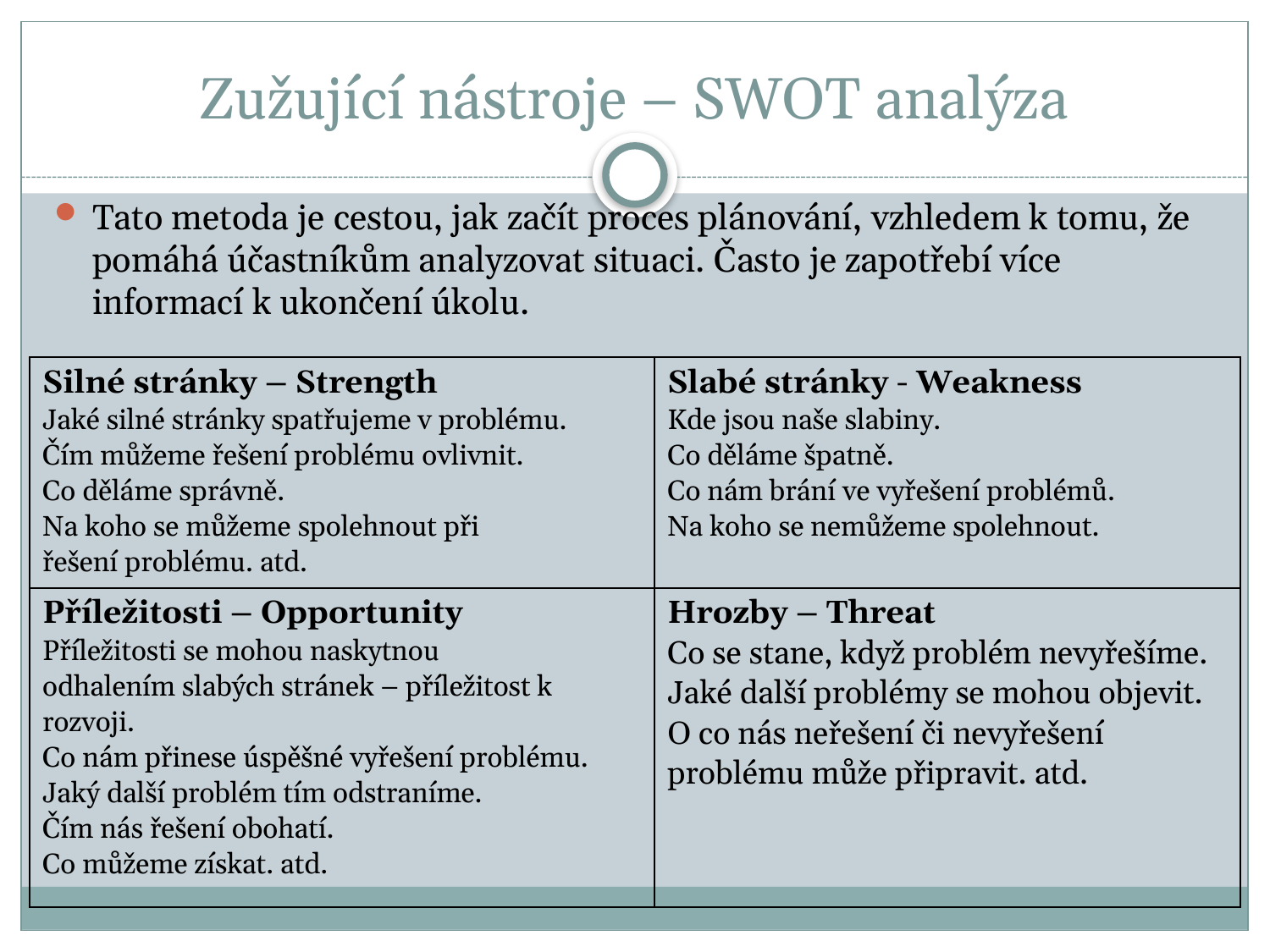

# Zužující nástroje – SWOT analýza
Tato metoda je cestou, jak začít proces plánování, vzhledem k tomu, že pomáhá účastníkům analyzovat situaci. Často je zapotřebí více informací k ukončení úkolu.

| Silné stránky – Strength Jaké silné stránky spatřujeme v problému. Čím můžeme řešení problému ovlivnit. Co děláme správně. Na koho se můžeme spolehnout při řešení problému. atd. | Slabé stránky - Weakness Kde jsou naše slabiny. Co děláme špatně. Co nám brání ve vyřešení problémů. Na koho se nemůžeme spolehnout. |
| --- | --- |
| Příležitosti – Opportunity Příležitosti se mohou naskytnou odhalením slabých stránek – příležitost k rozvoji. Co nám přinese úspěšné vyřešení problému. Jaký další problém tím odstraníme. Čím nás řešení obohatí. Co můžeme získat. atd. | Hrozby – Threat Co se stane, když problém nevyřešíme. Jaké další problémy se mohou objevit. O co nás neřešení či nevyřešení problému může připravit. atd. |